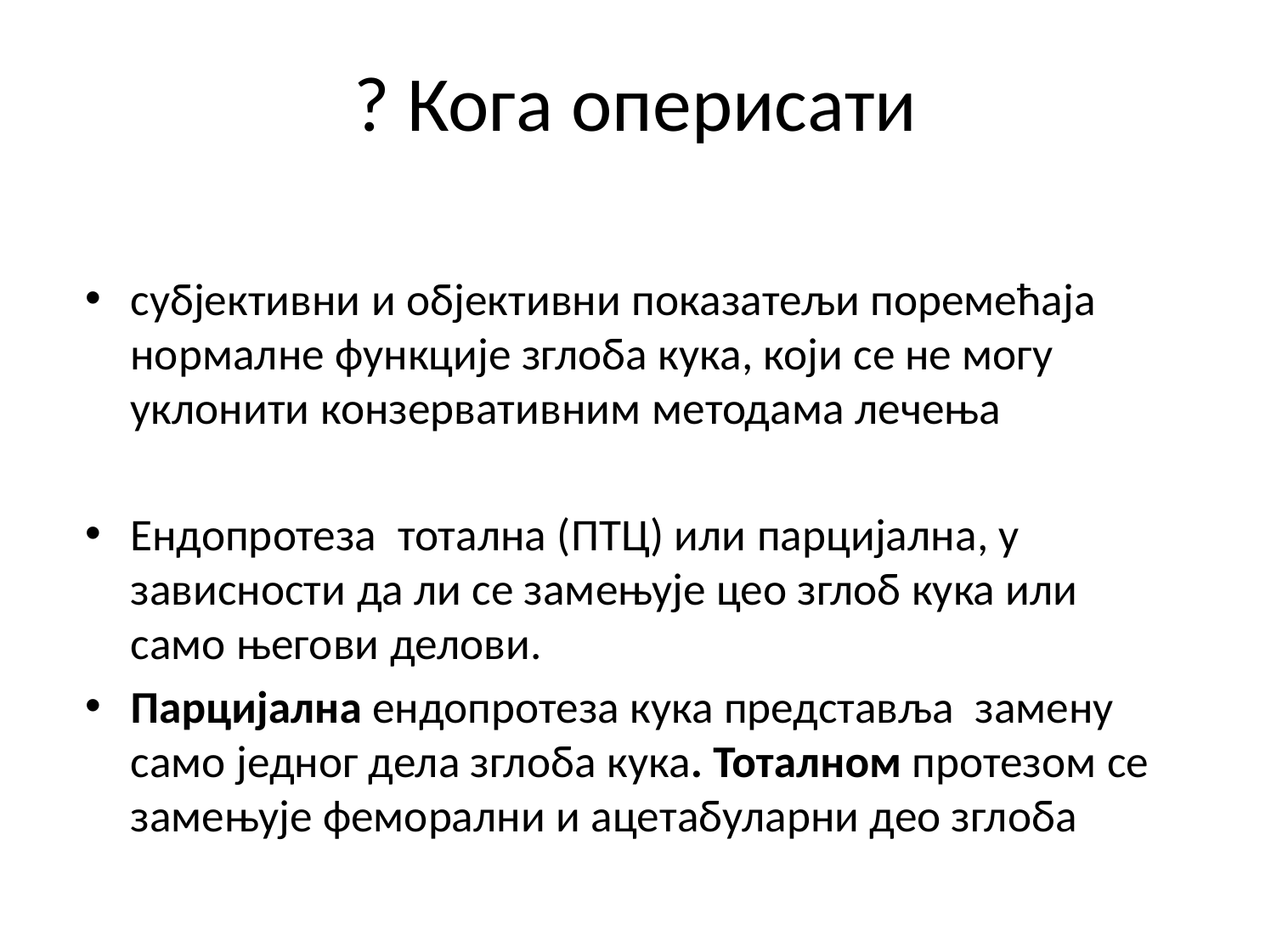

# ? Кога оперисати
субјективни и објективни показатељи поремећаја нормалне функције зглоба кука, који се не могу уклонити конзервативним методама лечења

Ендопротеза  тотална (ПТЦ) или парцијална, у зависности да ли се замењује цео зглоб кука или само његови делови.
Парцијална ендопротеза кука представља  замену само једног дела зглоба кука. Тоталном протезом се замењује феморални и ацетабуларни део зглоба